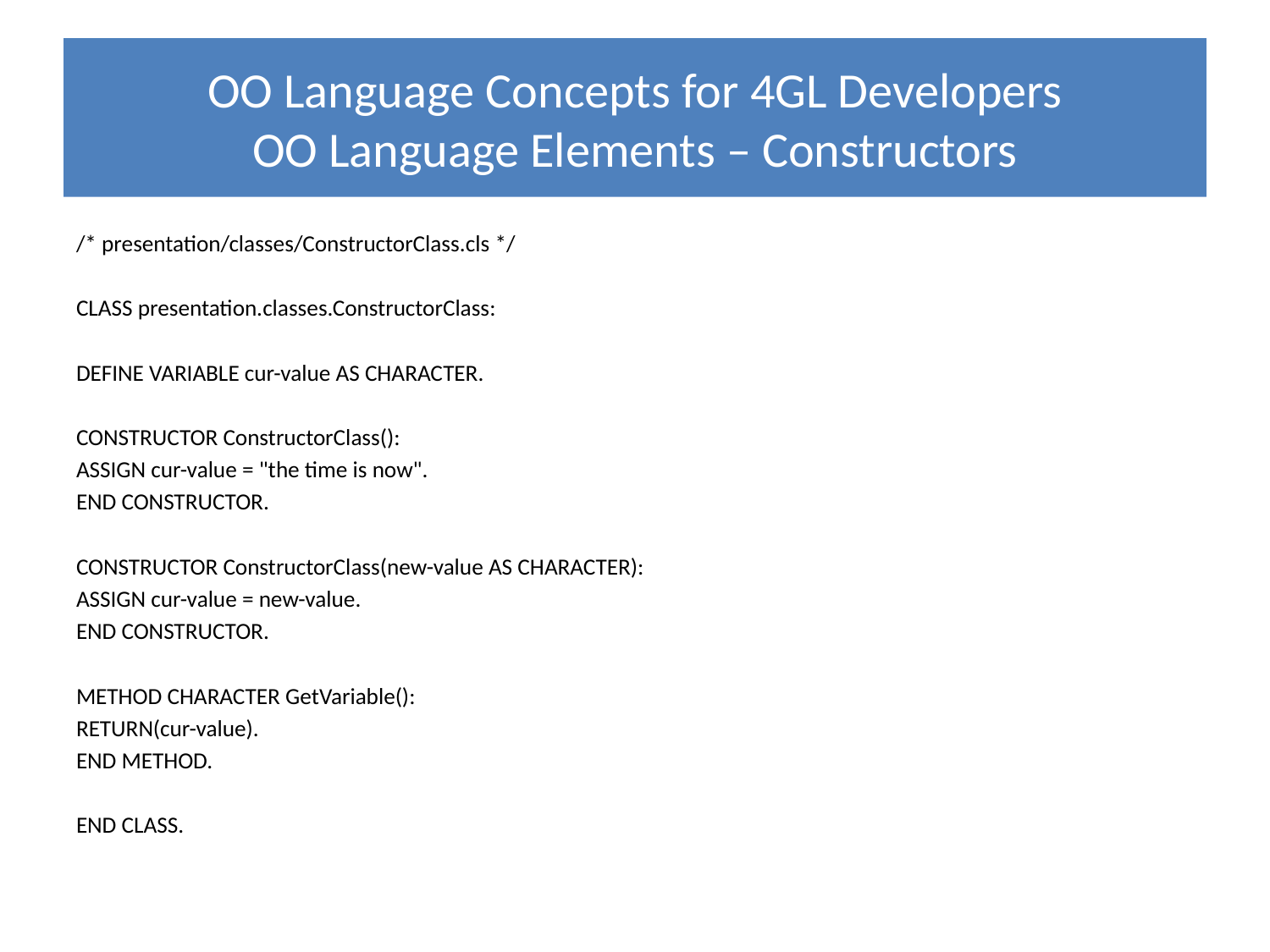

# OO Language Concepts for 4GL Developers OO Language Elements – Constructors
/* presentation/classes/ConstructorClass.cls */

CLASS presentation.classes.ConstructorClass:

DEFINE VARIABLE cur-value AS CHARACTER.

CONSTRUCTOR ConstructorClass():
ASSIGN cur-value = "the time is now".
END CONSTRUCTOR.

CONSTRUCTOR ConstructorClass(new-value AS CHARACTER):
ASSIGN cur-value = new-value.
END CONSTRUCTOR.

METHOD CHARACTER GetVariable():
RETURN(cur-value).
END METHOD.

END CLASS.